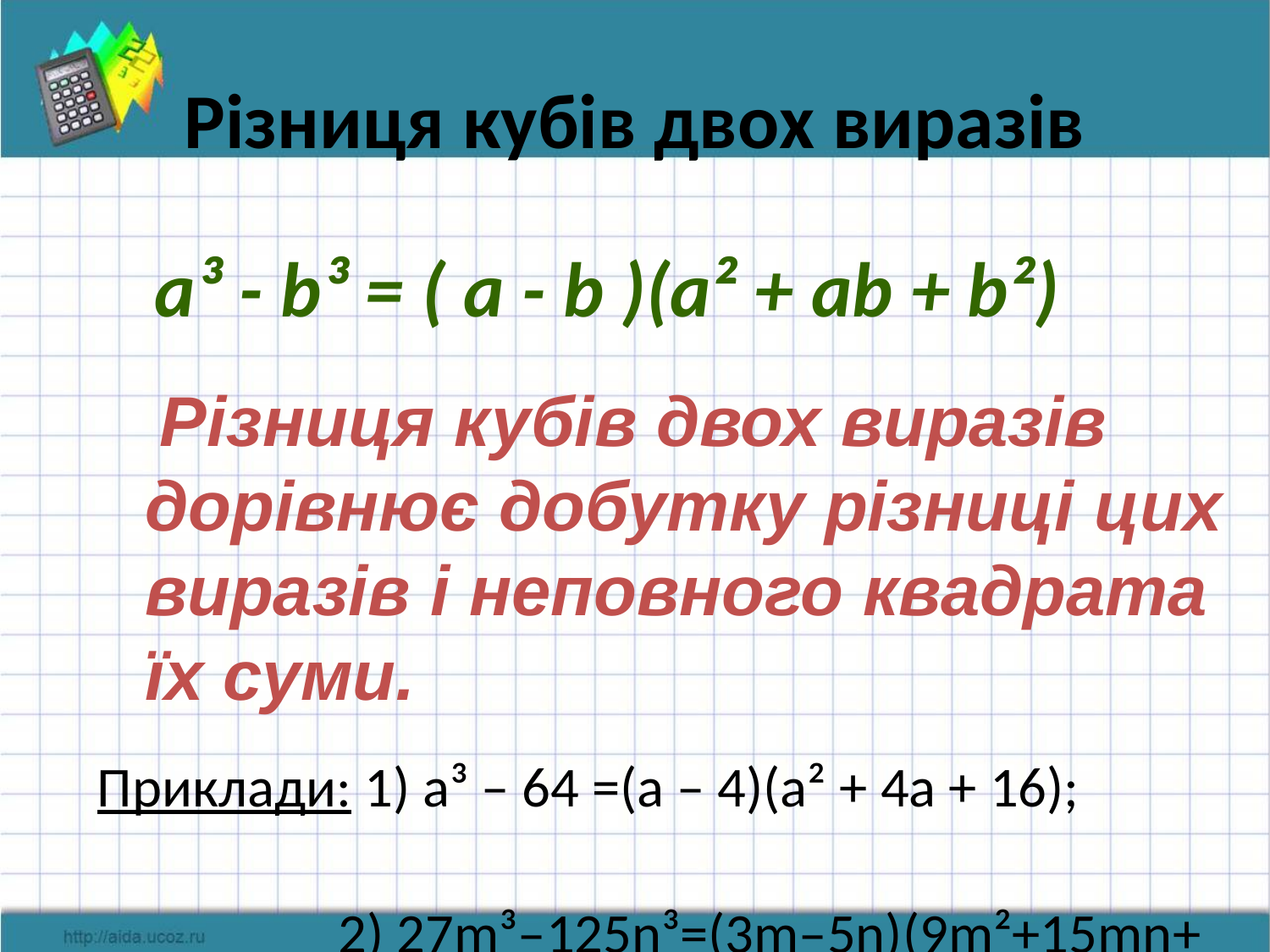

# Різниця кубів двох виразів
    a³ - b³ = ( a - b )(a² + ab + b²)

    Різниця кубів двох виразів дорівнює добутку різниці цих виразів і неповного квадрата їх суми.

Приклади: 1) a³ – 64 =(a – 4)(a² + 4a + 16);
                   2) 27m³–125n³=(3m–5n)(9m²+15mn+
                       +25n²).